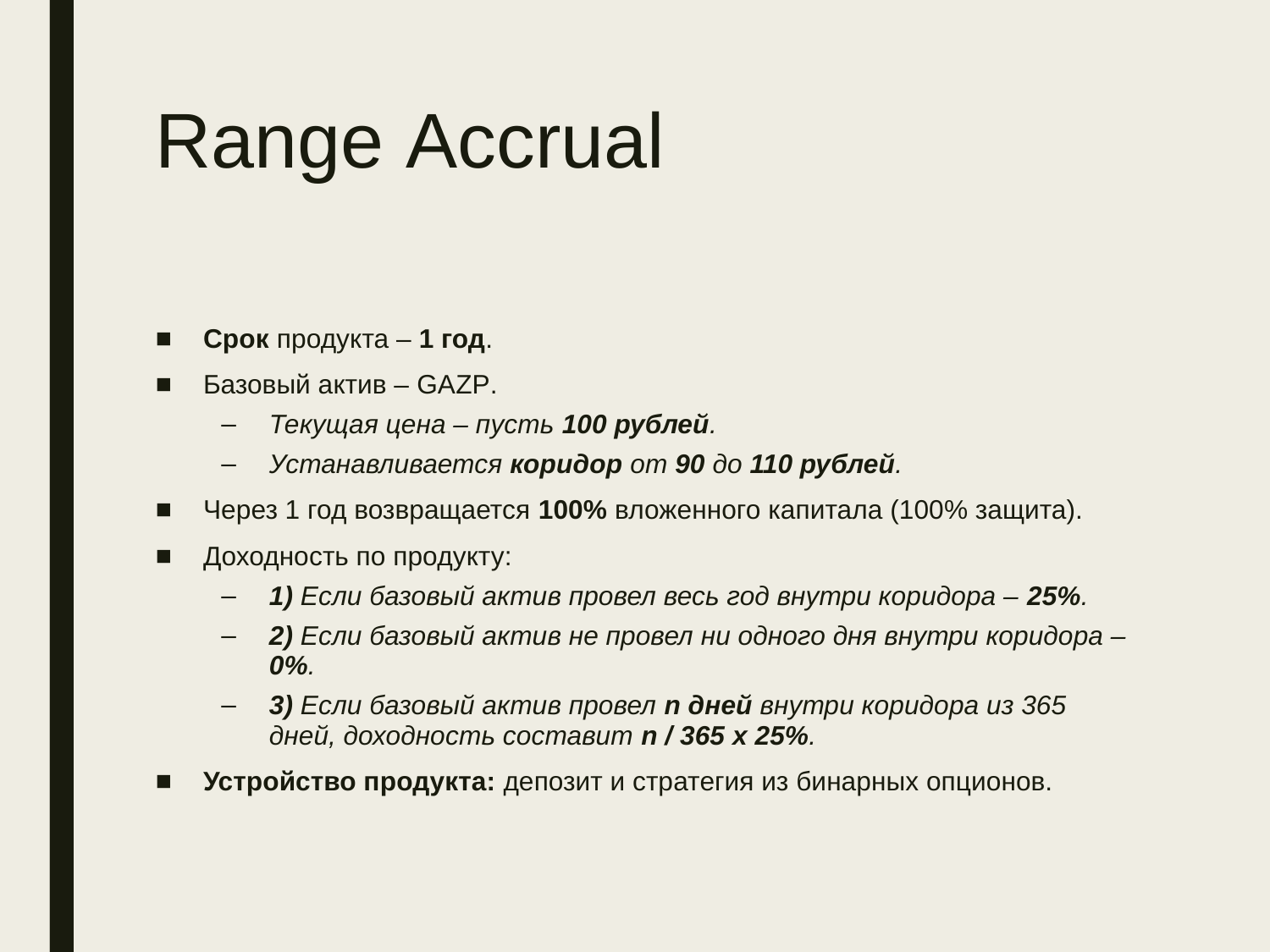

# Range Accrual
Срок продукта – 1 год.
Базовый актив – GAZP.
Текущая цена – пусть 100 рублей.
Устанавливается коридор от 90 до 110 рублей.
Через 1 год возвращается 100% вложенного капитала (100% защита).
Доходность по продукту:
1) Если базовый актив провел весь год внутри коридора – 25%.
2) Если базовый актив не провел ни одного дня внутри коридора – 0%.
3) Если базовый актив провел n дней внутри коридора из 365 дней, доходность составит n / 365 x 25%.
Устройство продукта: депозит и стратегия из бинарных опционов.